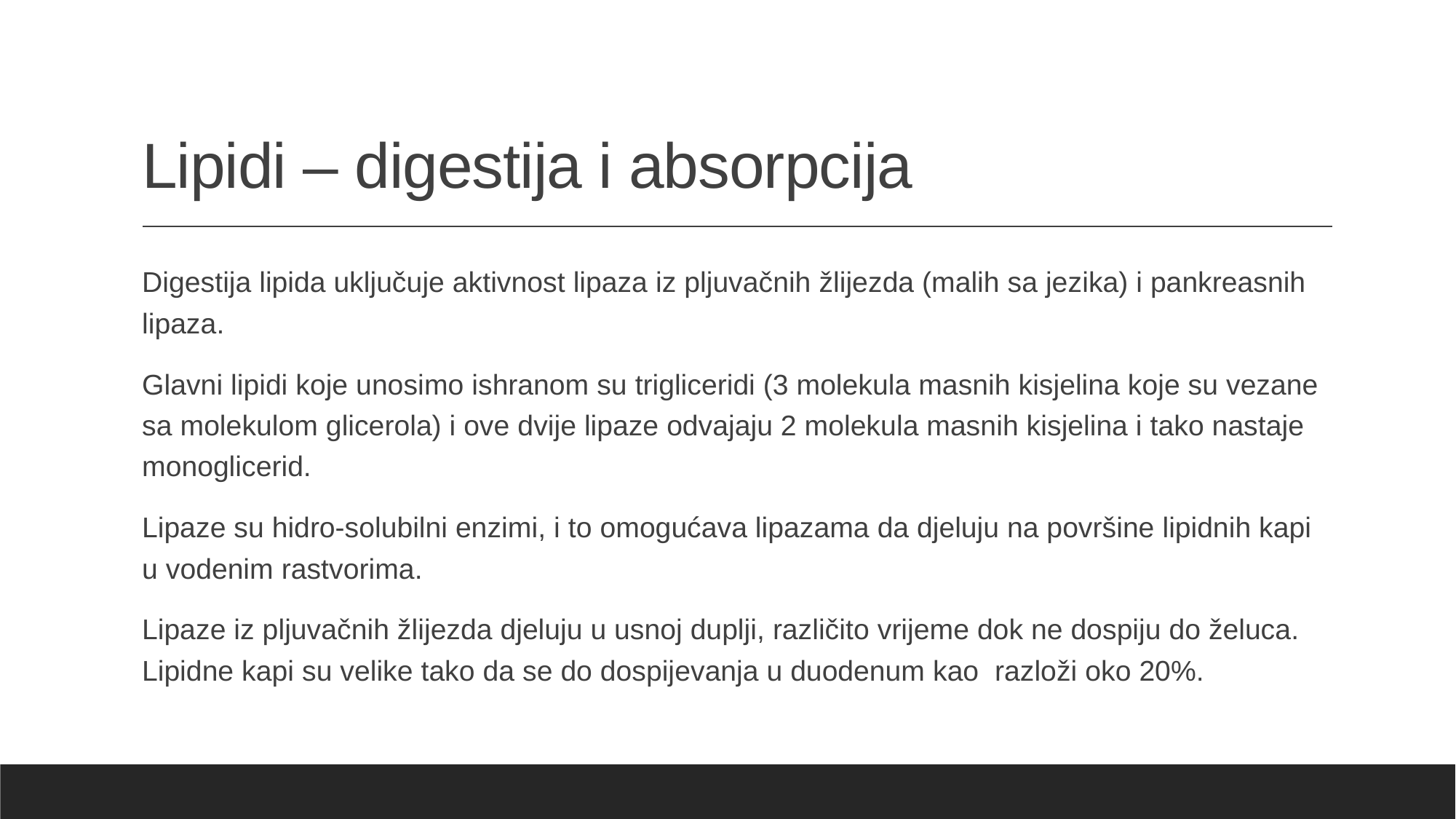

# Lipidi – digestija i absorpcija
Digestija lipida uključuje aktivnost lipaza iz pljuvačnih žlijezda (malih sa jezika) i pankreasnih lipaza.
Glavni lipidi koje unosimo ishranom su trigliceridi (3 molekula masnih kisjelina koje su vezane sa molekulom glicerola) i ove dvije lipaze odvajaju 2 molekula masnih kisjelina i tako nastaje monoglicerid.
Lipaze su hidro-solubilni enzimi, i to omogućava lipazama da djeluju na površine lipidnih kapi u vodenim rastvorima.
Lipaze iz pljuvačnih žlijezda djeluju u usnoj duplji, različito vrijeme dok ne dospiju do želuca. Lipidne kapi su velike tako da se do dospijevanja u duodenum kao  razloži oko 20%.